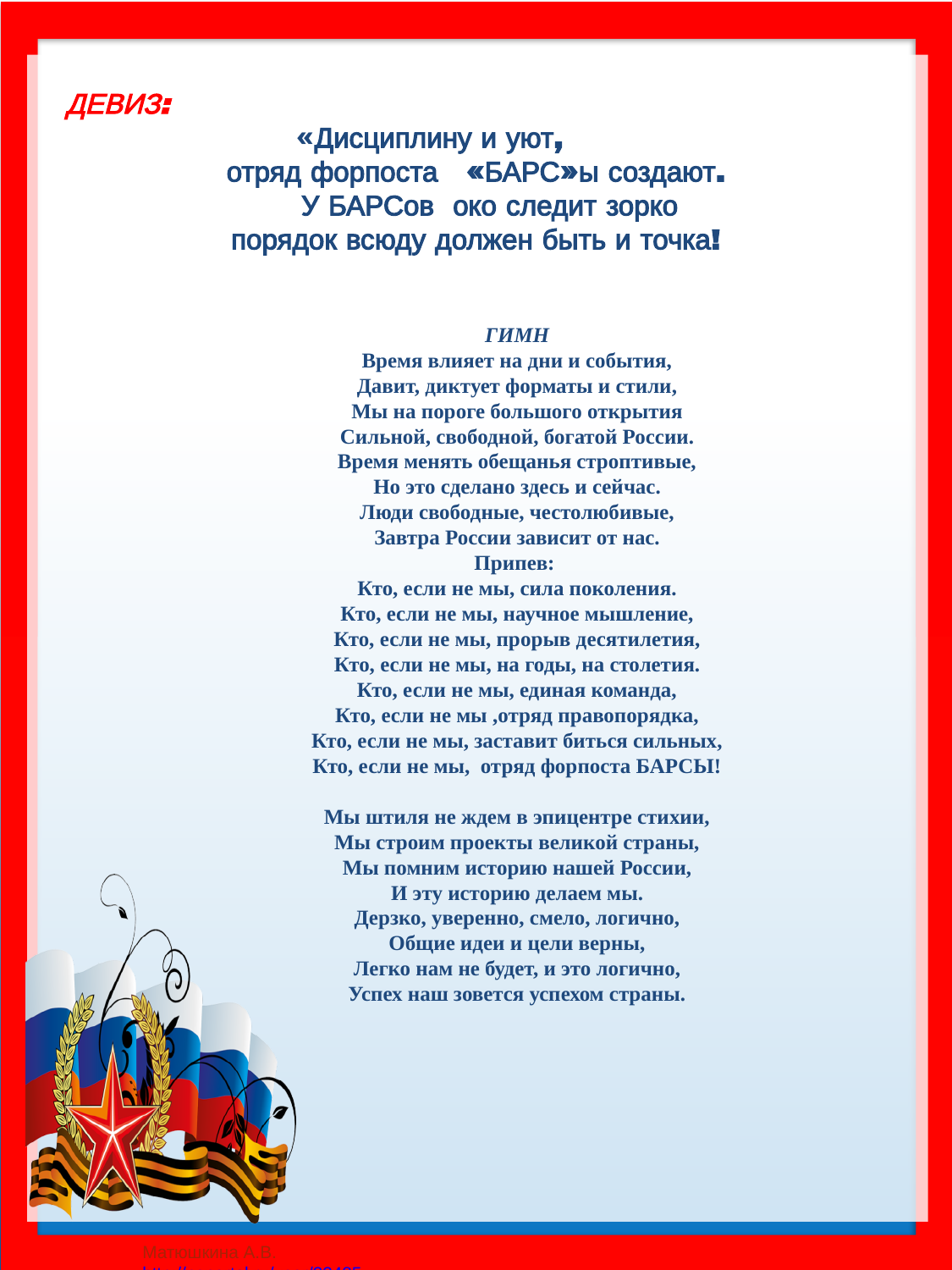

# ДЕВИЗ: «Дисциплину и уют, отряд форпоста   «БАРС»ы создают. У БАРСов  око следит зорко порядок всюду должен быть и точка!
ГИМН
Время влияет на дни и события,
Давит, диктует форматы и стили,
Мы на пороге большого открытия
Сильной, свободной, богатой России.
Время менять обещанья строптивые,
Но это сделано здесь и сейчас.
Люди свободные, честолюбивые,
Завтра России зависит от нас.
Припев:
Кто, если не мы, сила поколения.
Кто, если не мы, научное мышление,
Кто, если не мы, прорыв десятилетия,
Кто, если не мы, на годы, на столетия.
Кто, если не мы, единая команда,
Кто, если не мы ,отряд правопорядка,
Кто, если не мы, заставит биться сильных,
Кто, если не мы,  отряд форпоста БАРСЫ!
Мы штиля не ждем в эпицентре стихии,
Мы строим проекты великой страны,
Мы помним историю нашей России,
И эту историю делаем мы.
Дерзко, уверенно, смело, логично,
Общие идеи и цели верны,
Легко нам не будет, и это логично,
Успех наш зовется успехом страны.